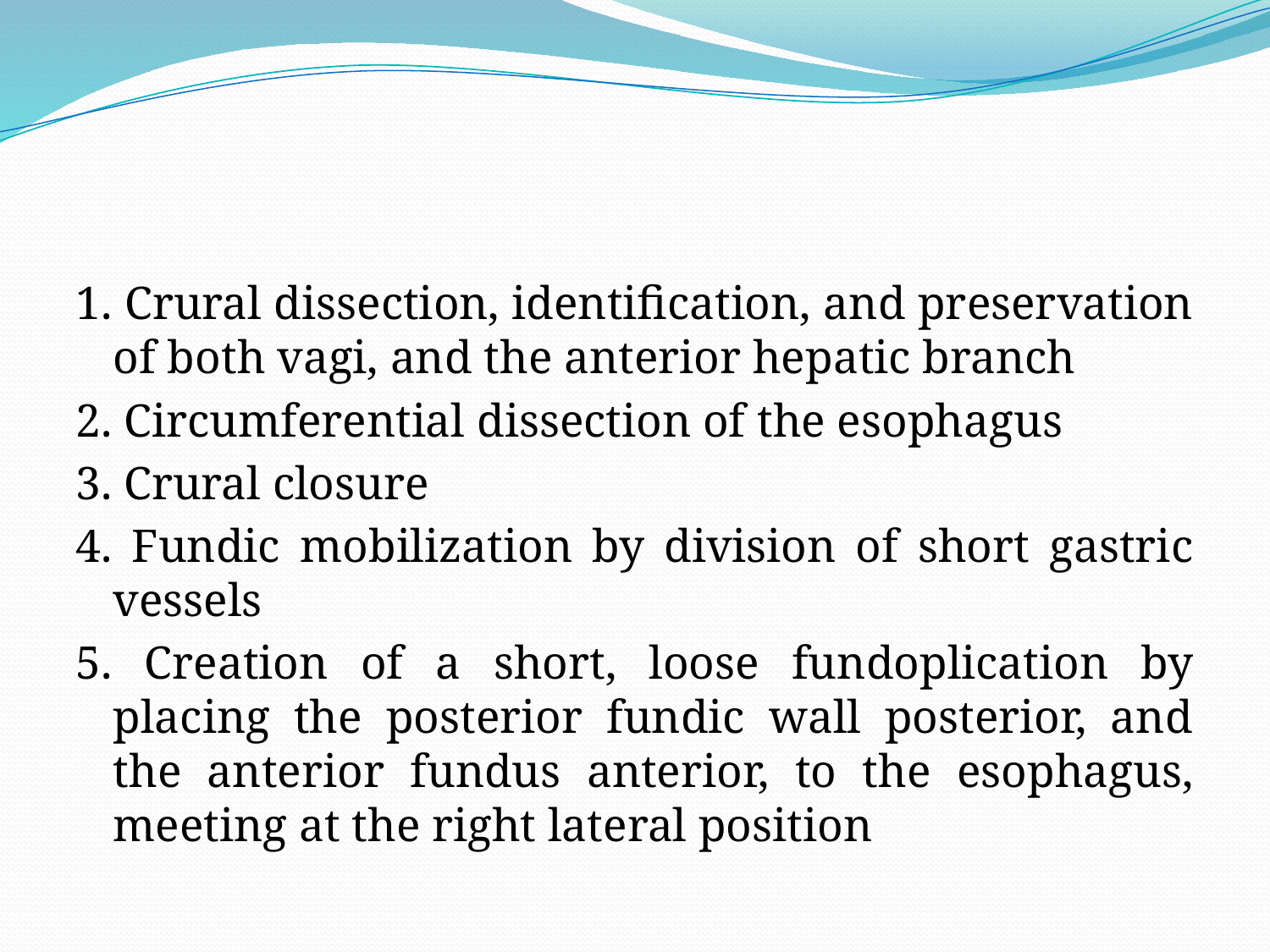

#
1. Crural dissection, identification, and preservation of both vagi, and the anterior hepatic branch
2. Circumferential dissection of the esophagus
3. Crural closure
4. Fundic mobilization by division of short gastric vessels
5. Creation of a short, loose fundoplication by placing the posterior fundic wall posterior, and the anterior fundus anterior, to the esophagus, meeting at the right lateral position